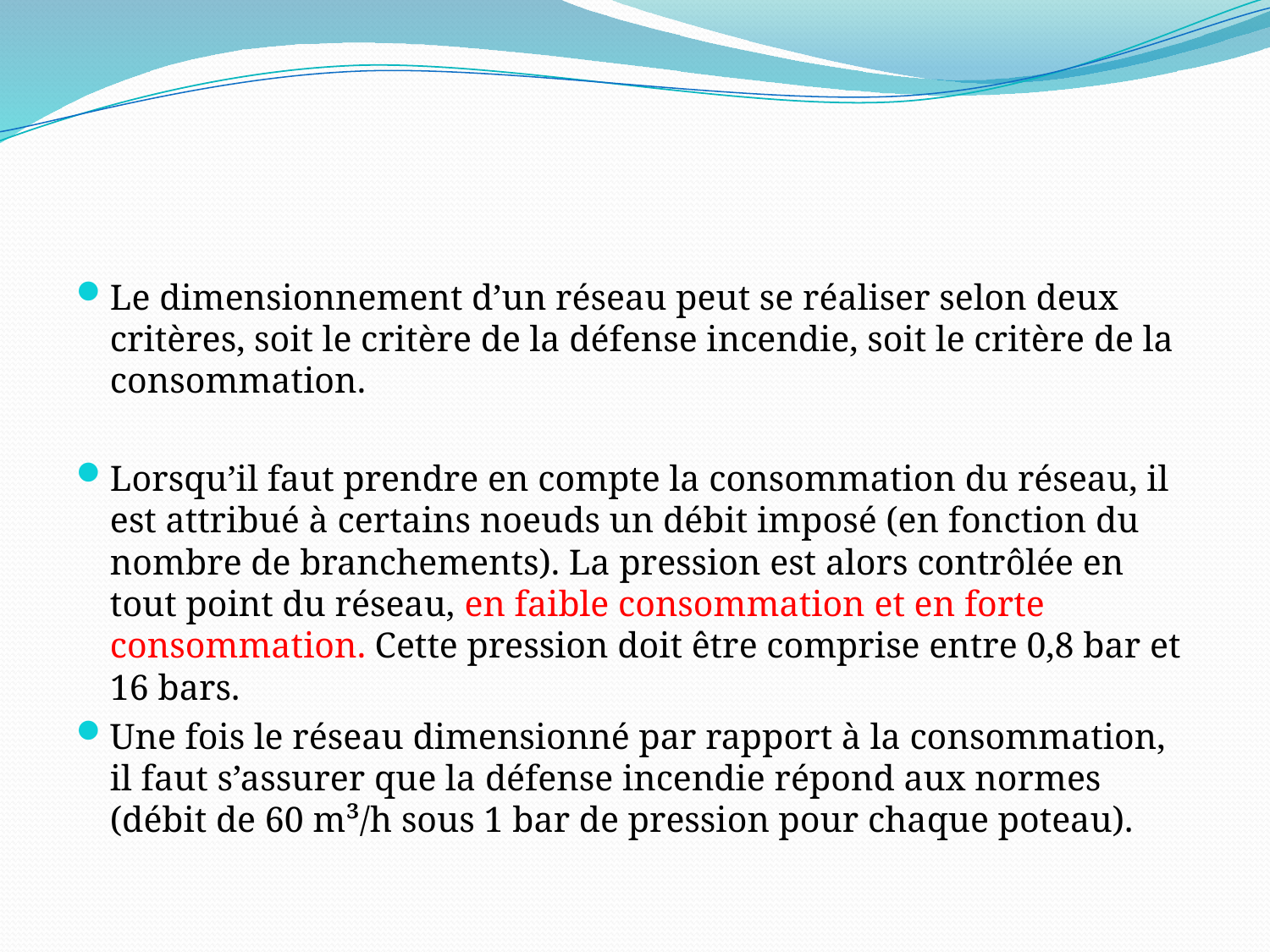

Le dimensionnement d’un réseau peut se réaliser selon deux critères, soit le critère de la défense incendie, soit le critère de la consommation.

Lorsqu’il faut prendre en compte la consommation du réseau, il est attribué à certains noeuds un débit imposé (en fonction du nombre de branchements). La pression est alors contrôlée en tout point du réseau, en faible consommation et en forte consommation. Cette pression doit être comprise entre 0,8 bar et 16 bars.
Une fois le réseau dimensionné par rapport à la consommation, il faut s’assurer que la défense incendie répond aux normes (débit de 60 m³/h sous 1 bar de pression pour chaque poteau).